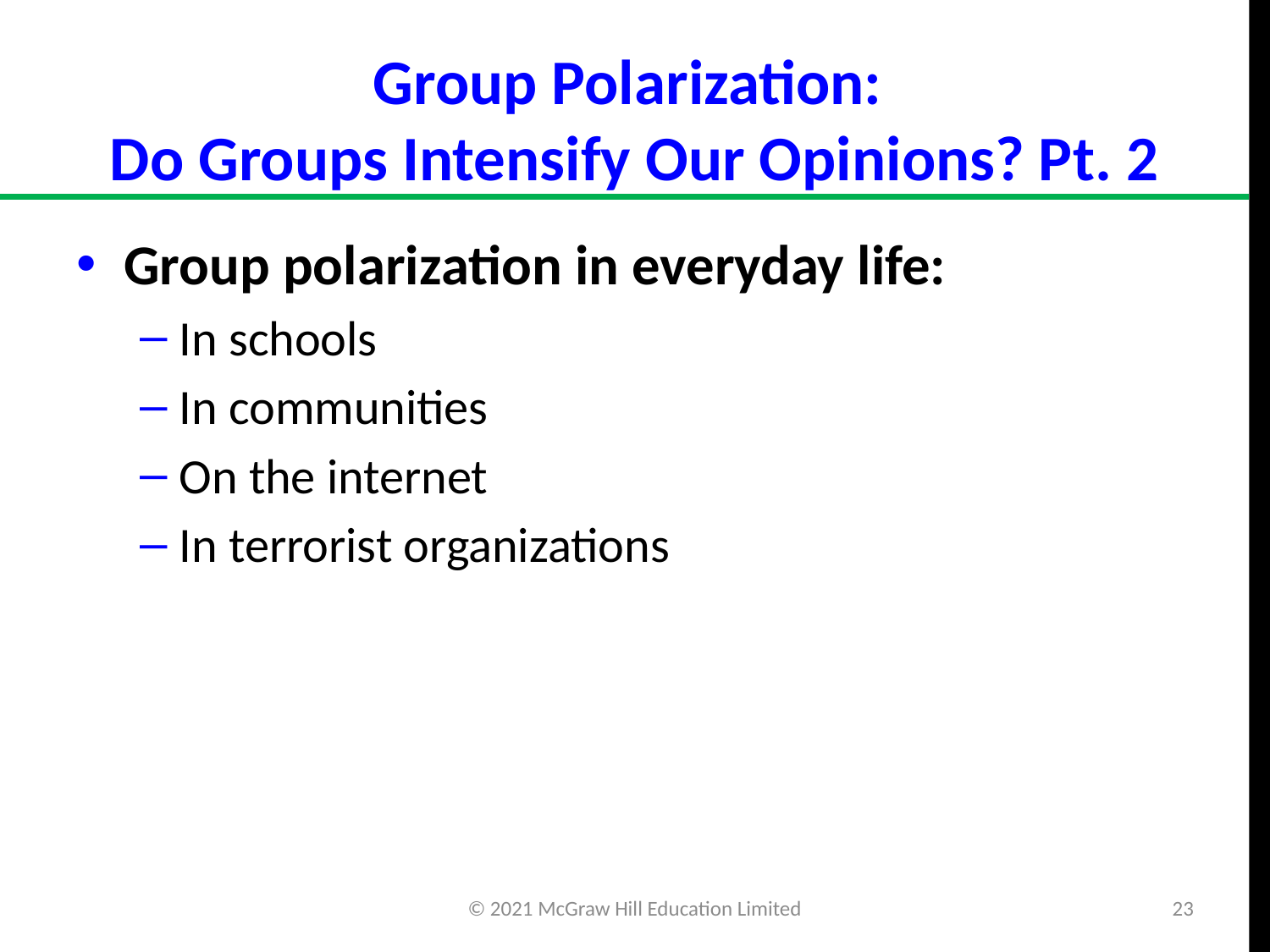

# Group Polarization: Do Groups Intensify Our Opinions? Pt. 2
Group polarization in everyday life:
In schools
In communities
On the internet
In terrorist organizations

© 2021 McGraw Hill Education Limited
23